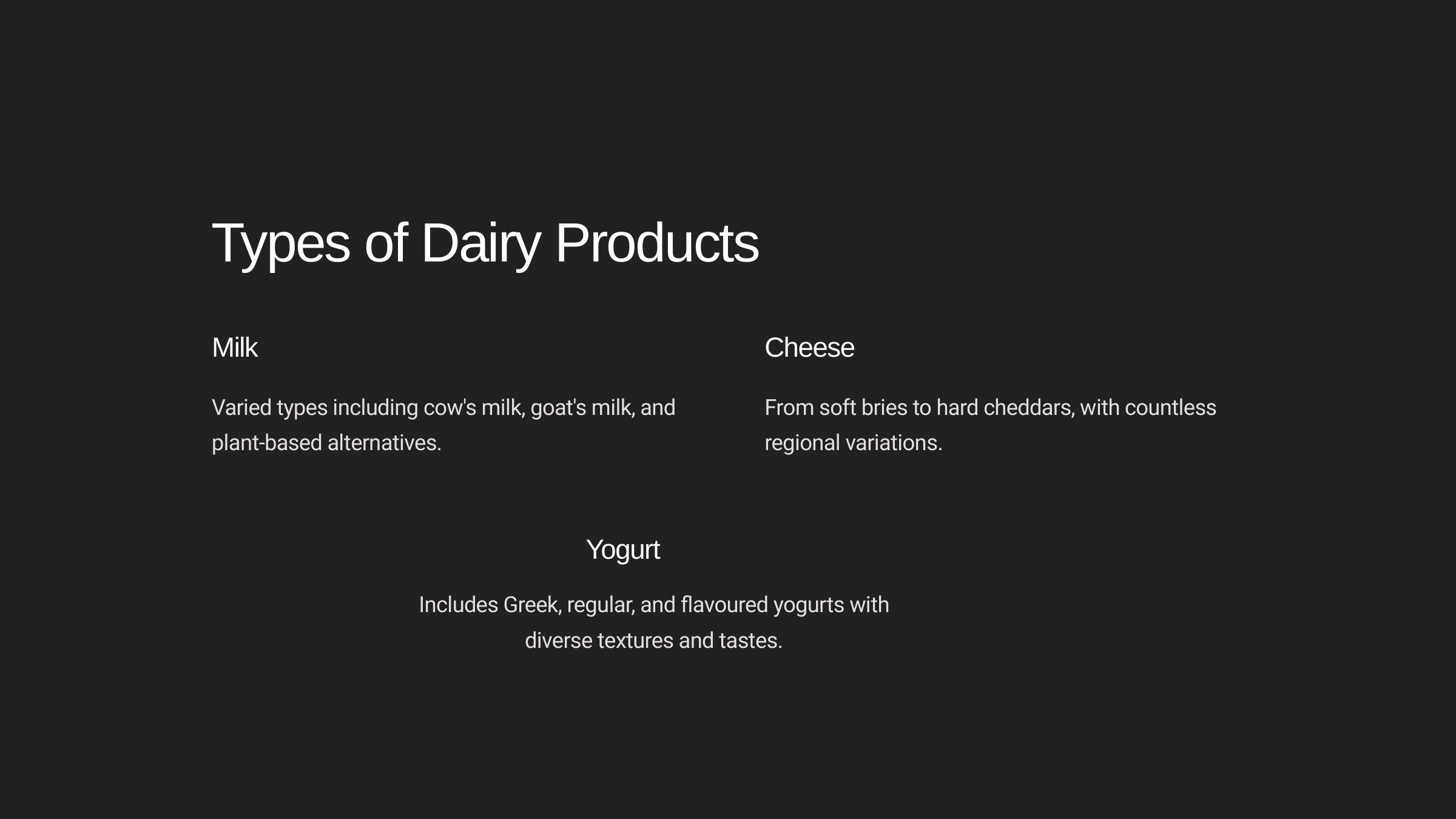

Types of Dairy Products
Milk
Cheese
Varied types including cow's milk, goat's milk, and plant-based alternatives.
From soft bries to hard cheddars, with countless regional variations.
Yogurt
Includes Greek, regular, and flavoured yogurts with diverse textures and tastes.